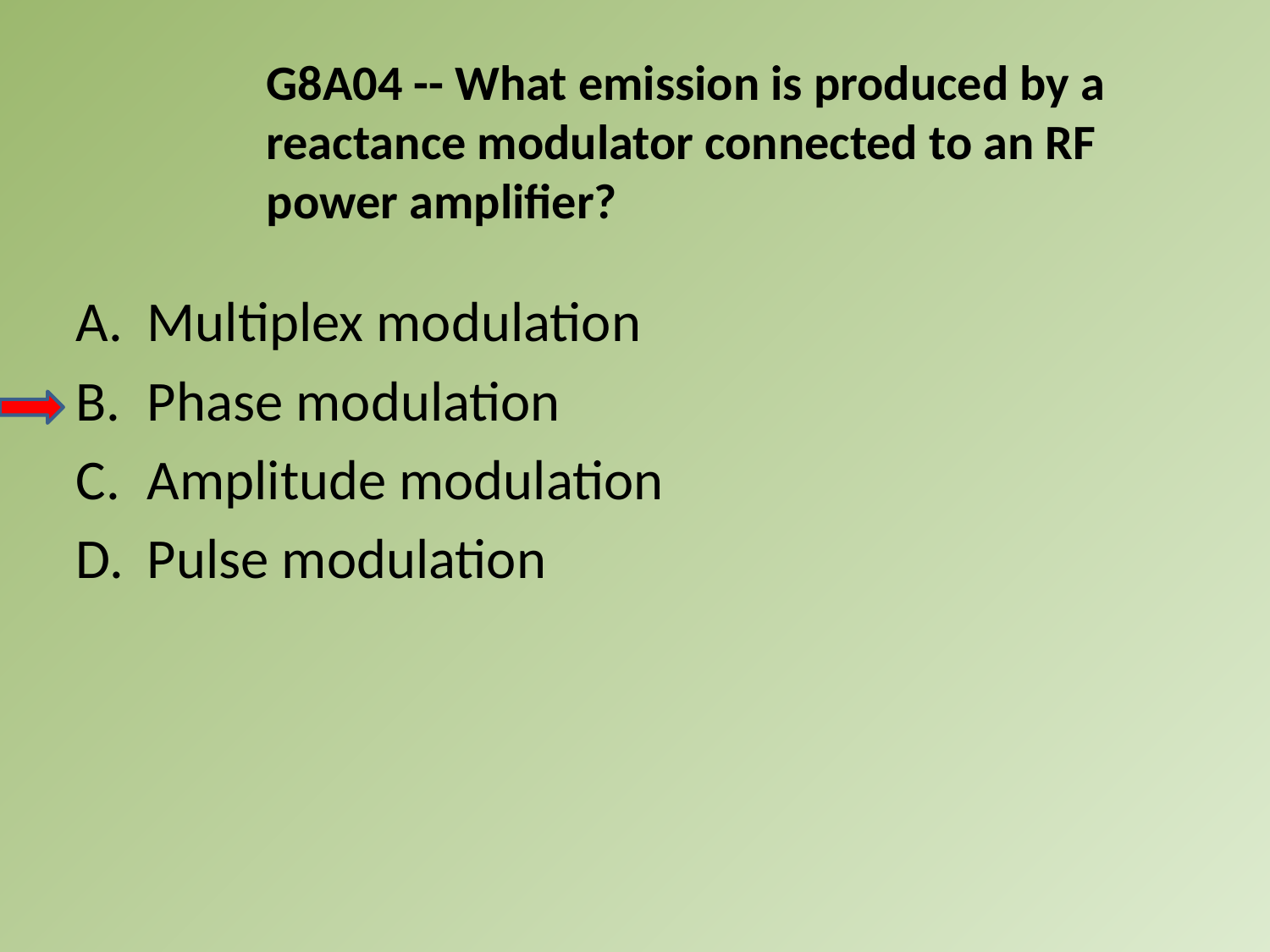

G8A04 -- What emission is produced by a reactance modulator connected to an RF power amplifier?
A.	Multiplex modulation
B.	Phase modulation
C.	Amplitude modulation
D.	Pulse modulation